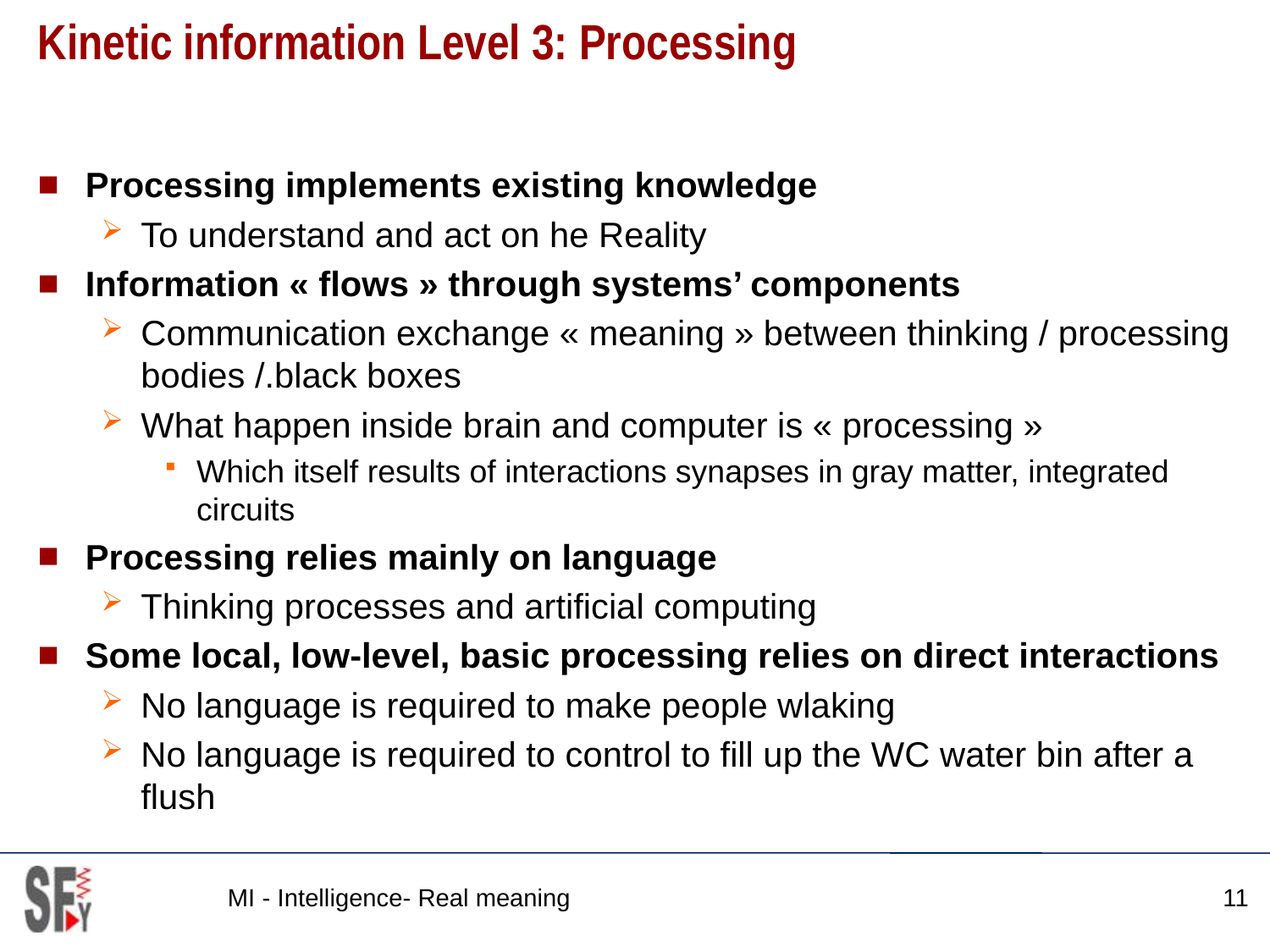

# Kinetic information Level 3: Processing
Processing implements existing knowledge
To understand and act on he Reality
Information « flows » through systems’ components
Communication exchange « meaning » between thinking / processing bodies /.black boxes
What happen inside brain and computer is « processing »
Which itself results of interactions synapses in gray matter, integrated circuits
Processing relies mainly on language
Thinking processes and artificial computing
Some local, low-level, basic processing relies on direct interactions
No language is required to make people wlaking
No language is required to control to fill up the WC water bin after a flush
MI - Intelligence- Real meaning
11